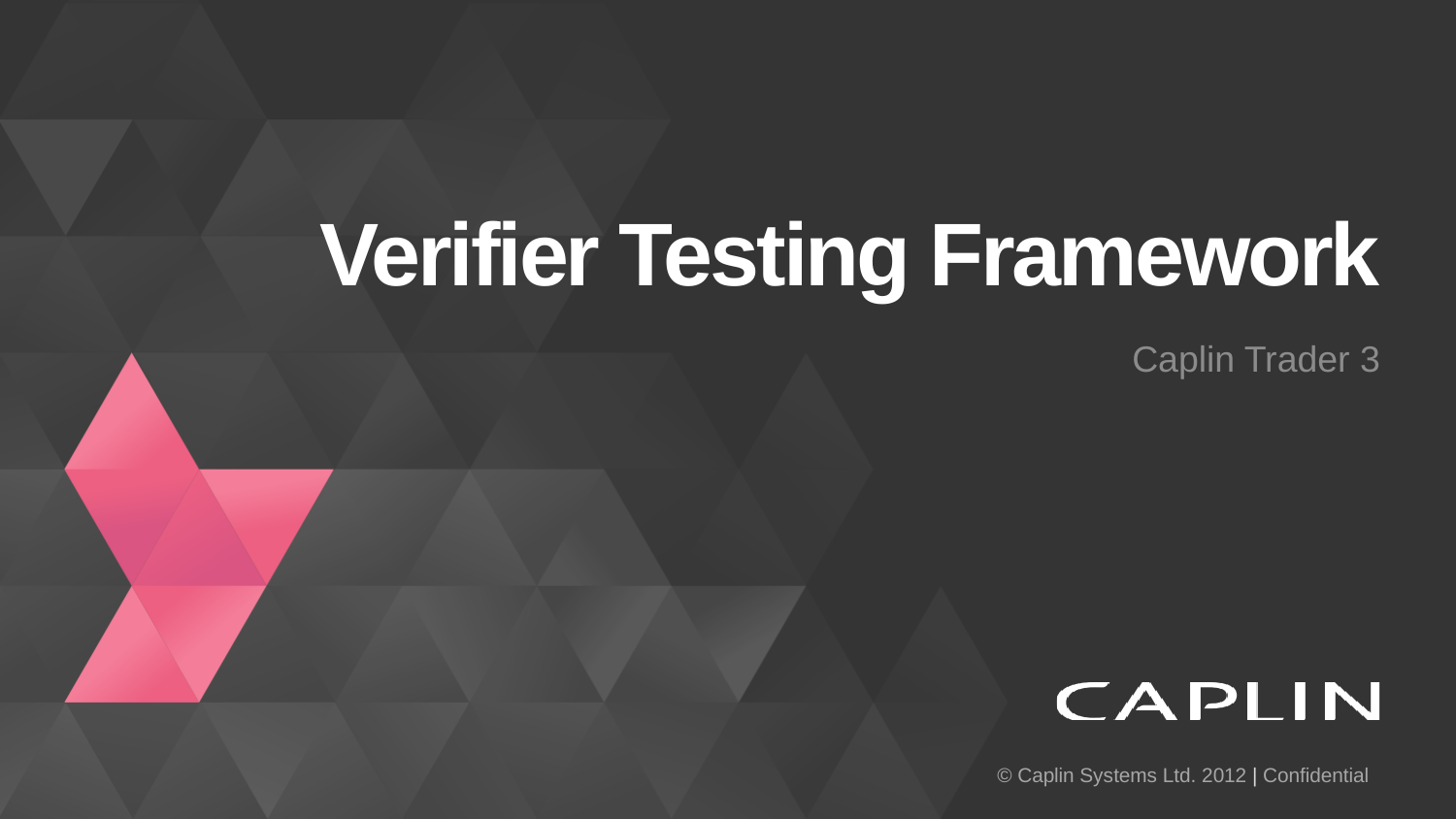

# Verifier Testing Framework
Caplin Trader 3